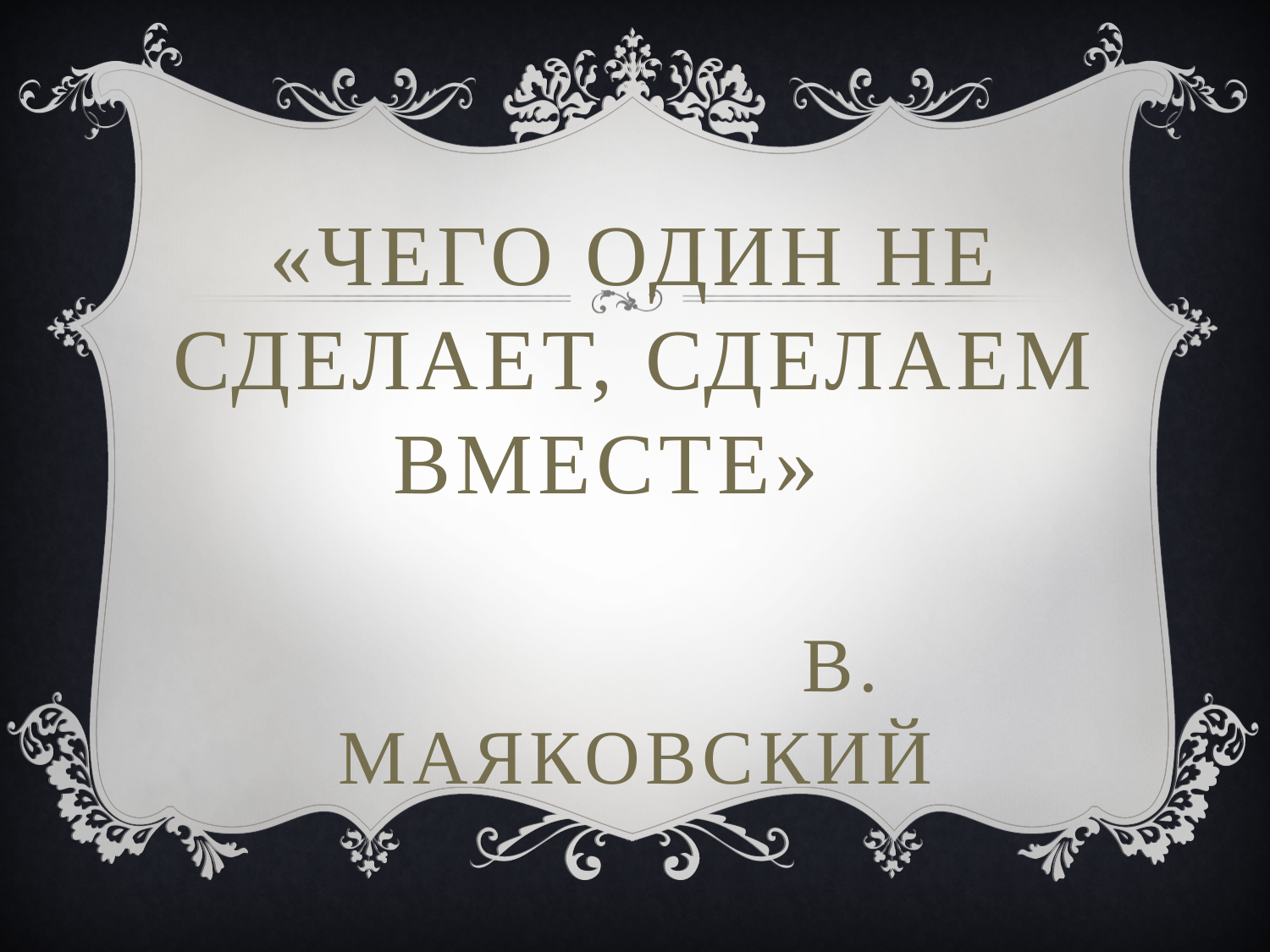

# «Чего один не сделает, сделаем вместе» В. Маяковский